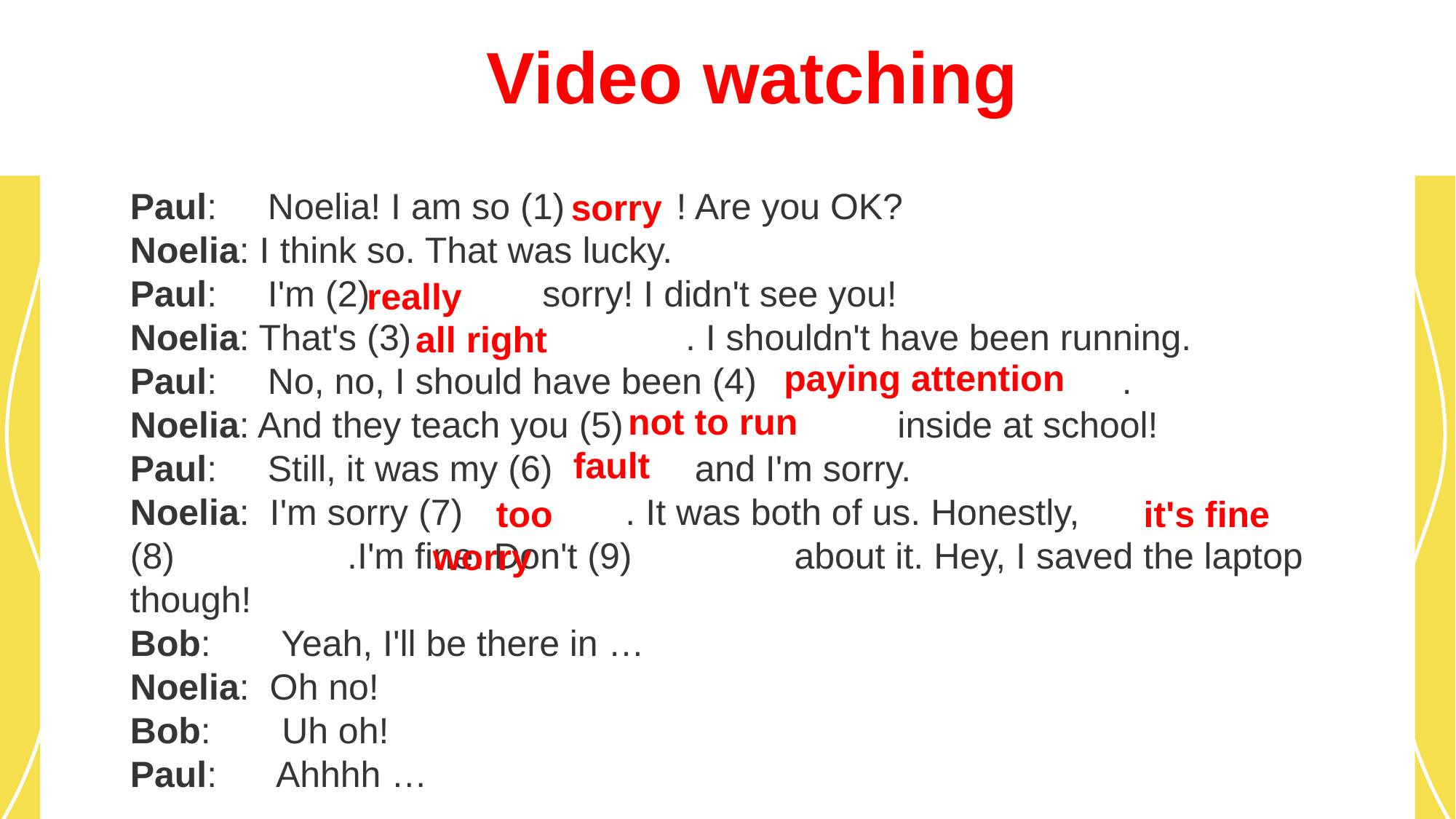

Video watching
Paul:     Noelia! I am so (1)           ! Are you OK?
Noelia: I think so. That was lucky.
Paul:     I'm (2)                 sorry! I didn't see you!
Noelia: That's (3)                           . I shouldn't have been running.
Paul:     No, no, I should have been (4)                                    .
Noelia: And they teach you (5)                           inside at school!
Paul:     Still, it was my (6)              and I'm sorry.
Noelia:  I'm sorry (7)                . It was both of us. Honestly, (8)                 .I'm fine. Don't (9)                about it. Hey, I saved the laptop though!
Bob:       Yeah, I'll be there in …
Noelia:  Oh no!
Bob:       Uh oh!
Paul:      Ahhhh …
sorry
really
all right
paying attention
not to run
fault
it's fine
too
worry